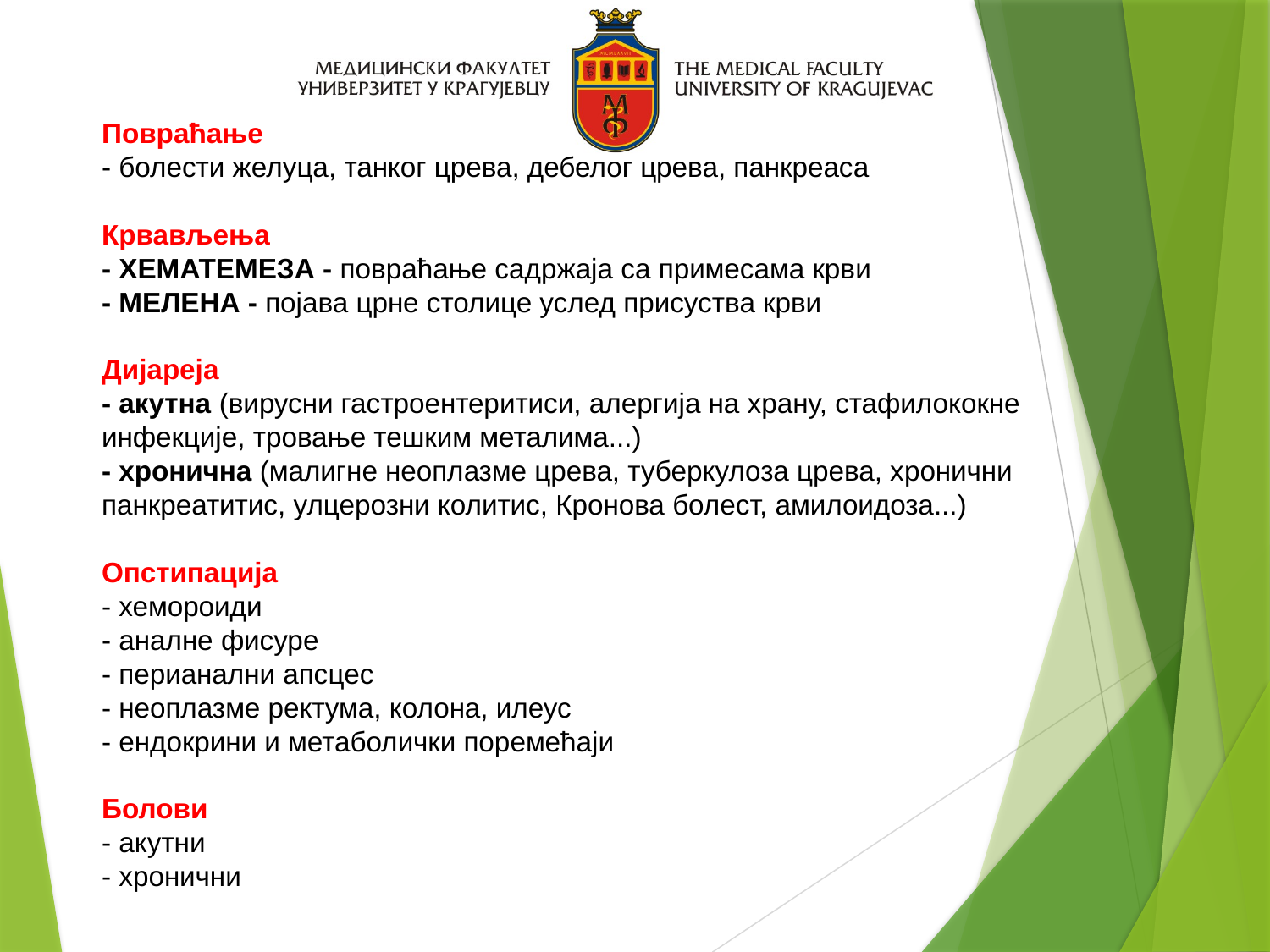

Повраћање
- болести желуца, танког црева, дебелог црева, панкреаса

Крвављења
- ХЕМАТЕМЕЗА - повраћање садржаја са примесама крви
- МЕЛЕНА - појава црне столице услед присуства крви

Дијареја
- акутна (вирусни гастроентеритиси, алергија на храну, стафилококне инфекције, тровање тешким металима...)
- хронична (малигне неоплазме црева, туберкулоза црева, хронични панкреатитис, улцерозни колитис, Кронова болест, амилоидоза...)

Опстипација
- хемороиди
- аналне фисуре
- перианални апсцес
- неоплазме ректума, колона, илеус
- ендокрини и метаболички поремећаји

Болови
- акутни
- хронични